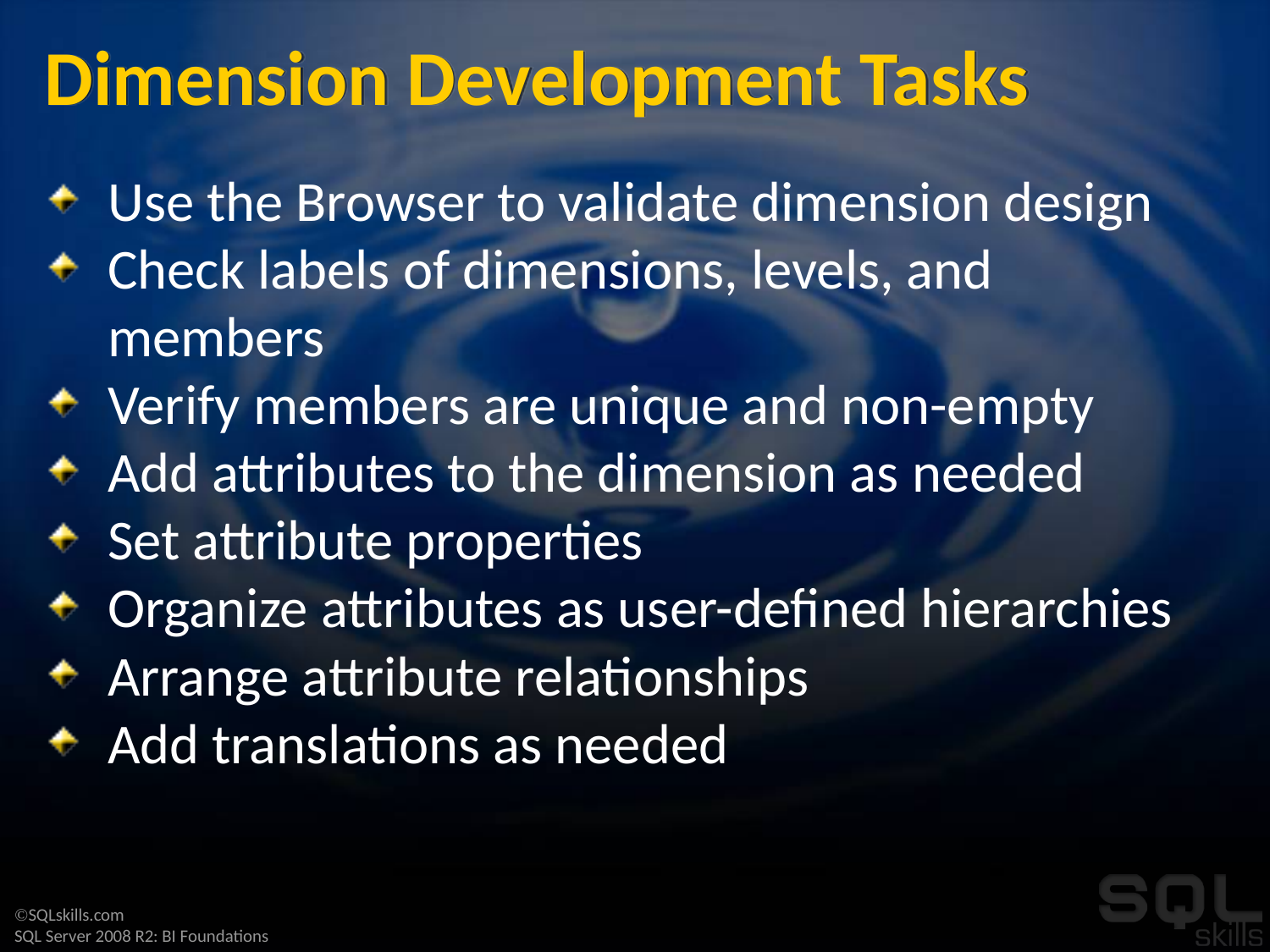

# Dimension Development Tasks
Use the Browser to validate dimension design
Check labels of dimensions, levels, and members
Verify members are unique and non-empty
Add attributes to the dimension as needed
Set attribute properties
Organize attributes as user-defined hierarchies
Arrange attribute relationships
Add translations as needed